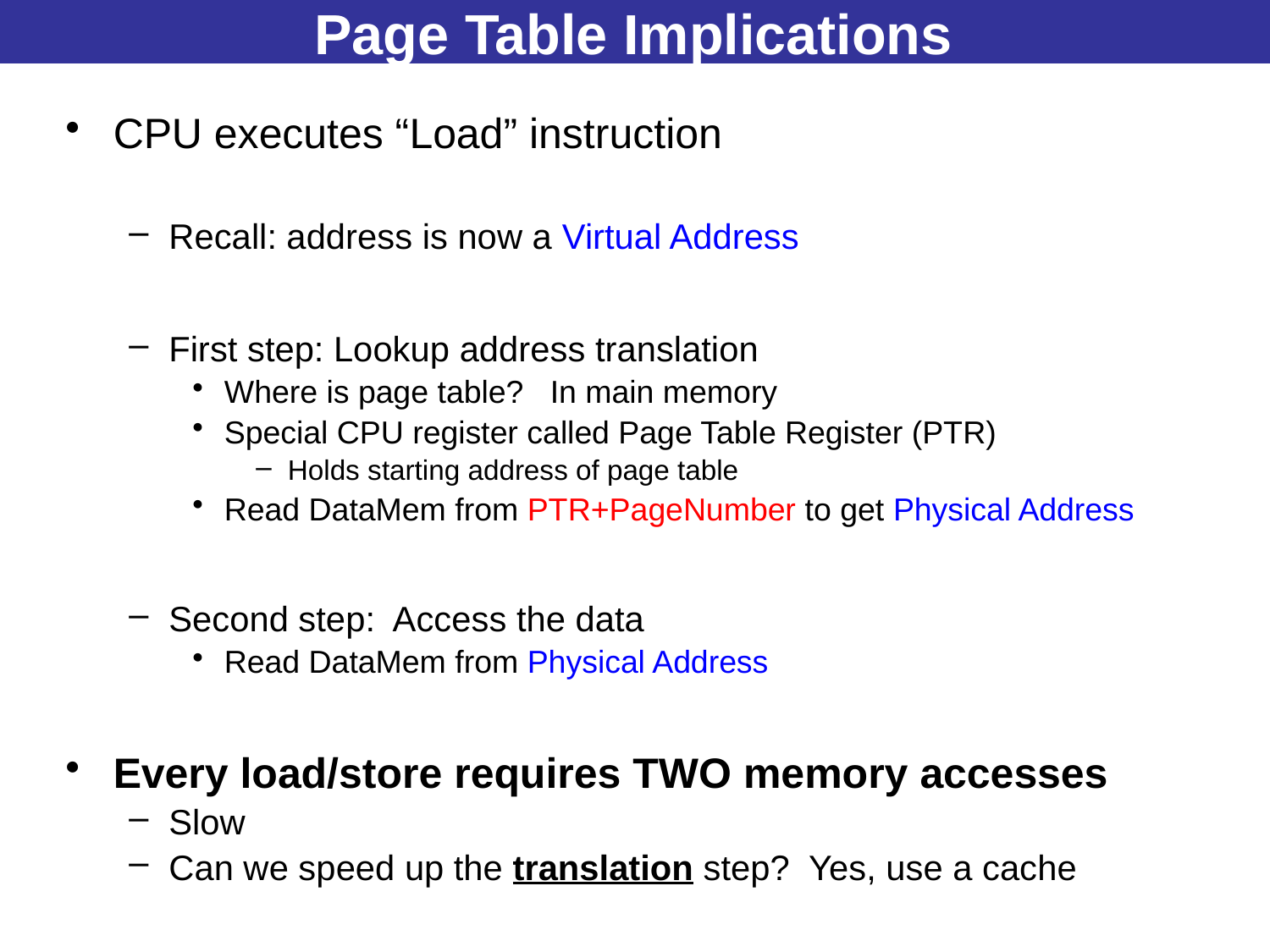

# Page Table Implications
CPU executes “Load” instruction

Recall: address is now a Virtual Address

First step: Lookup address translation
Where is page table?   In main memory
Special CPU register called Page Table Register (PTR)
Holds starting address of page table
Read DataMem from PTR+PageNumber to get Physical Address

Second step:  Access the data
Read DataMem from Physical Address

Every load/store requires TWO memory accesses
Slow
Can we speed up the translation step?  Yes, use a cache